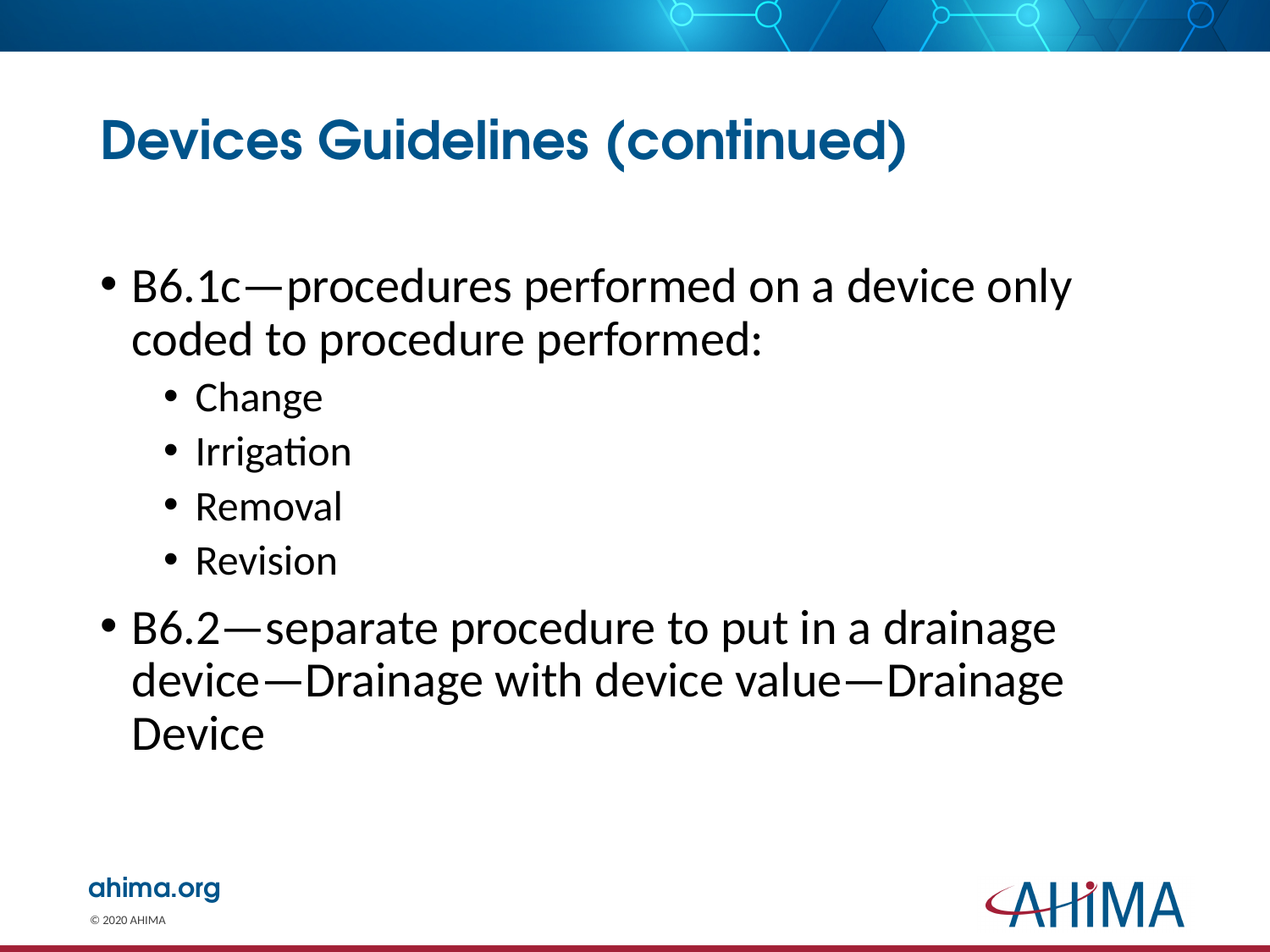

# Devices Guidelines (continued)
B6.1c—procedures performed on a device only coded to procedure performed:
Change
Irrigation
Removal
Revision
B6.2—separate procedure to put in a drainage device—Drainage with device value—Drainage Device